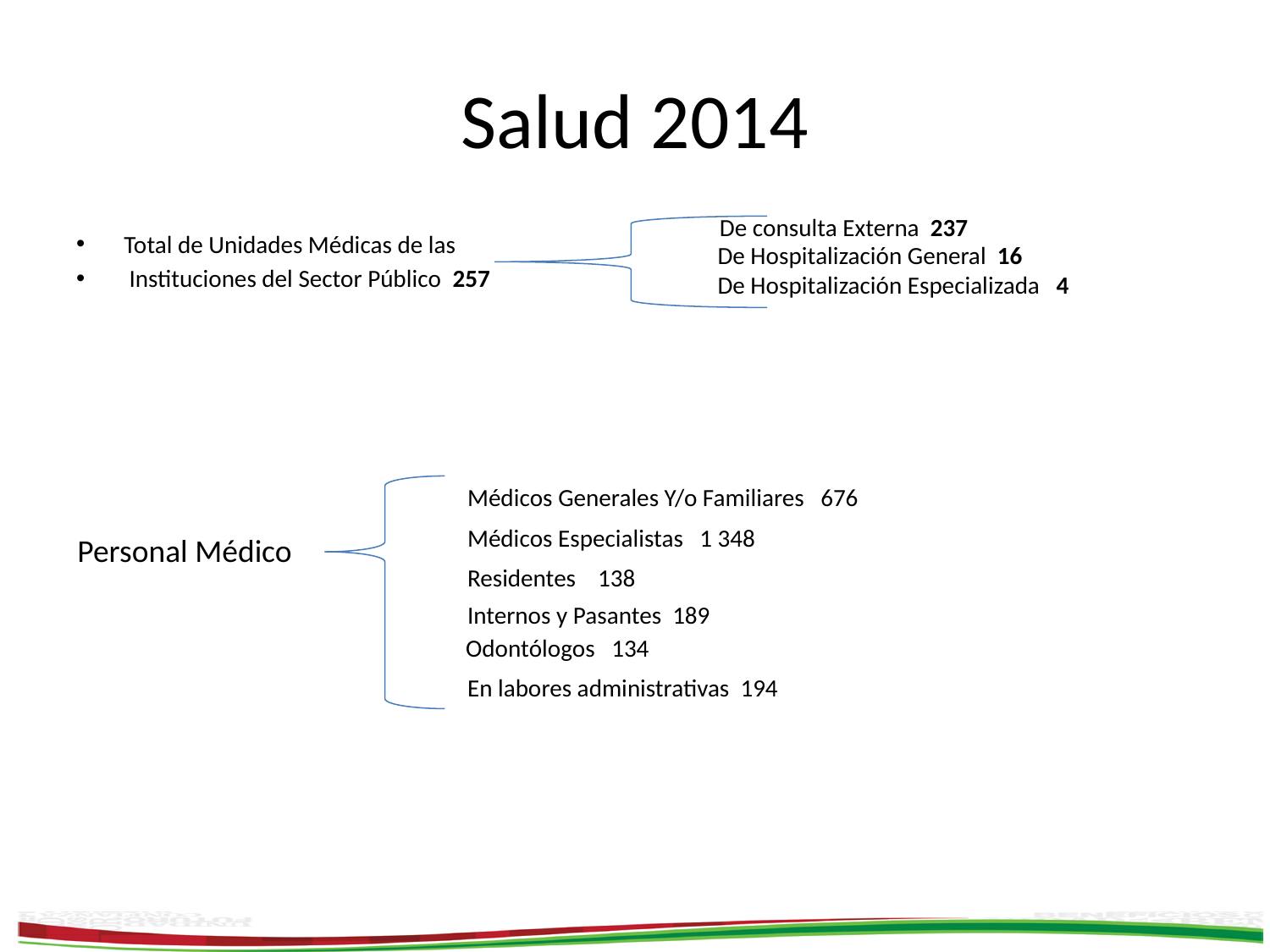

# Salud 2014
De consulta Externa  237

Total de Unidades Médicas de las
 Instituciones del Sector Público  257
De Hospitalización General  16
De Hospitalización Especializada   4

Médicos Generales Y/o Familiares   676
Médicos Especialistas   1 348
Personal Médico
Residentes    138
Internos y Pasantes  189
Odontólogos   134
En labores administrativas  194